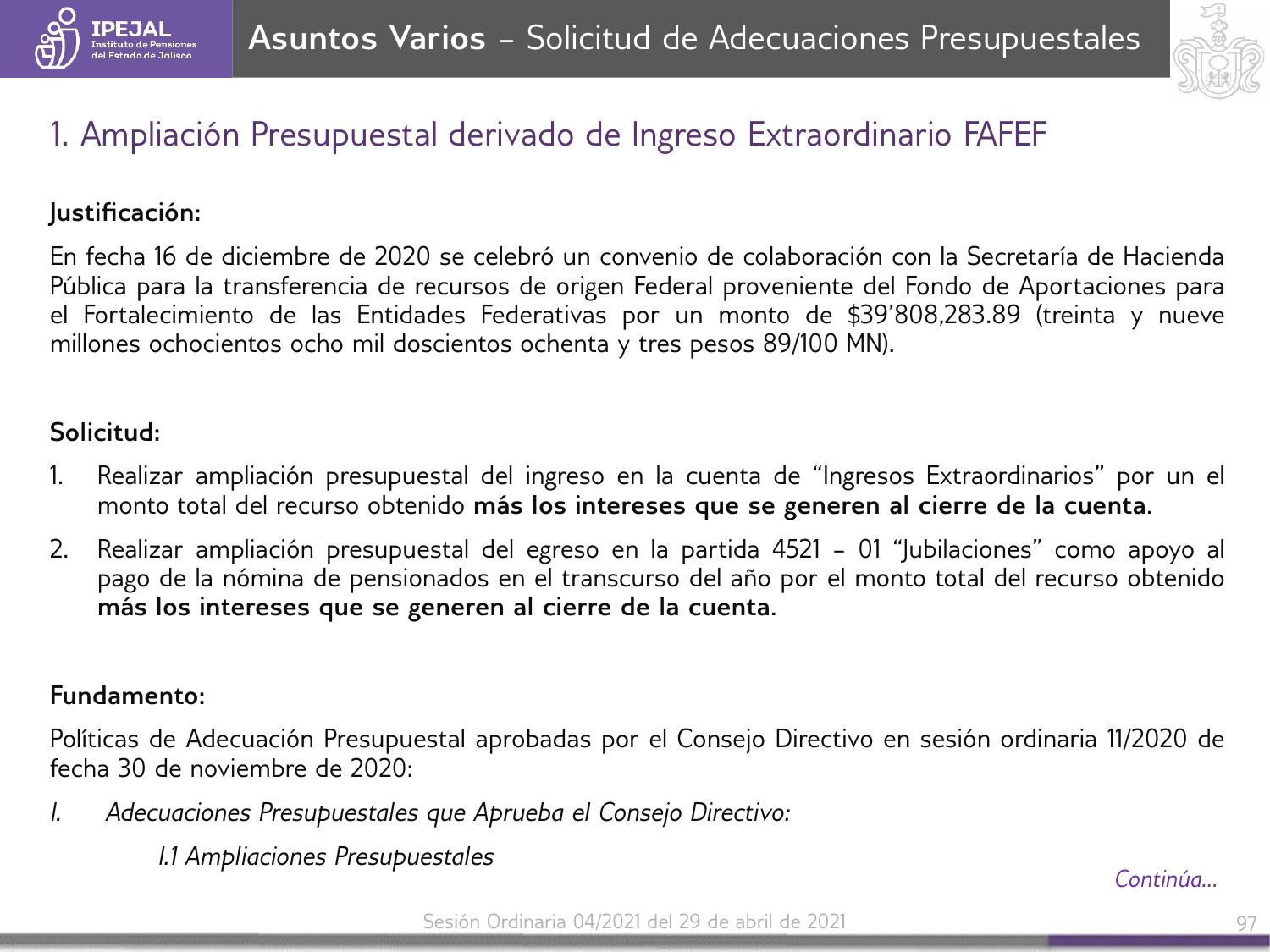

# Asuntos Varios – Solicitud de Adecuaciones Presupuestales
1. Ampliación Presupuestal derivado de Ingreso Extraordinario FAFEF
Justificación:
En fecha 16 de diciembre de 2020 se celebró un convenio de colaboración con la Secretaría de Hacienda Pública para la transferencia de recursos de origen Federal proveniente del Fondo de Aportaciones para el Fortalecimiento de las Entidades Federativas por un monto de $39’808,283.89 (treinta y nueve millones ochocientos ocho mil doscientos ochenta y tres pesos 89/100 MN).

Solicitud:
Realizar ampliación presupuestal del ingreso en la cuenta de “Ingresos Extraordinarios” por un el monto total del recurso obtenido más los intereses que se generen al cierre de la cuenta.
Realizar ampliación presupuestal del egreso en la partida 4521 – 01 “Jubilaciones” como apoyo al pago de la nómina de pensionados en el transcurso del año por el monto total del recurso obtenido más los intereses que se generen al cierre de la cuenta.

Fundamento:
Políticas de Adecuación Presupuestal aprobadas por el Consejo Directivo en sesión ordinaria 11/2020 de fecha 30 de noviembre de 2020:
Adecuaciones Presupuestales que Aprueba el Consejo Directivo:
	I.1 Ampliaciones Presupuestales
Continúa…
Sesión Ordinaria 04/2021 del 29 de abril de 2021
97